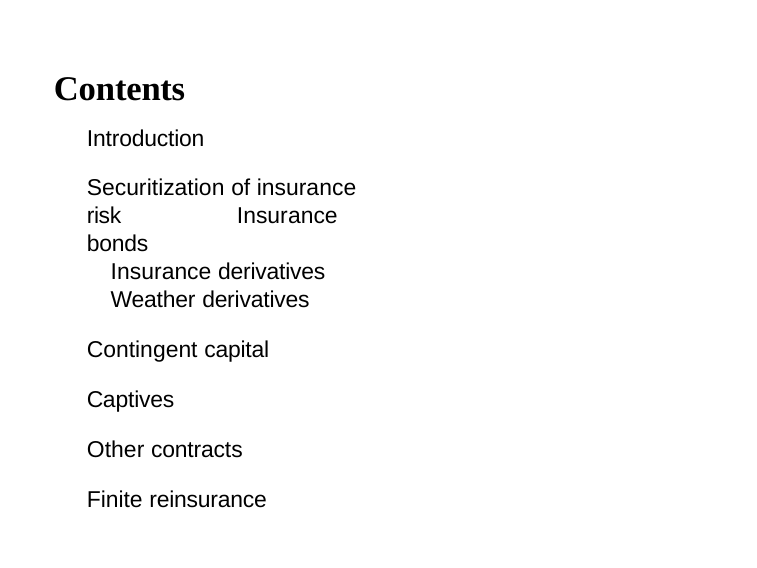

# Contents
Introduction
Securitization of insurance risk 		Insurance bonds
Insurance derivatives Weather derivatives
Contingent capital
Captives
Other contracts
Finite reinsurance